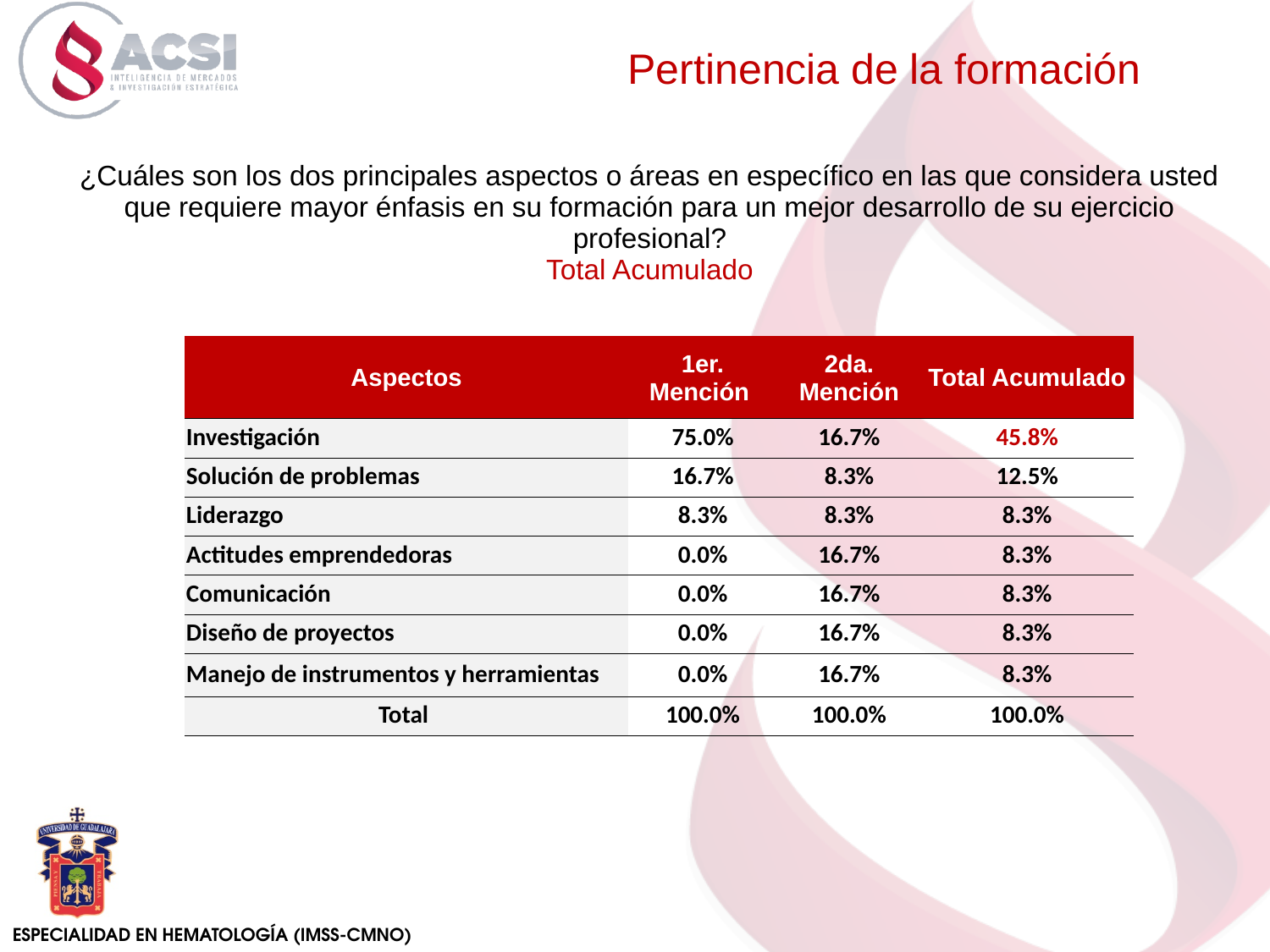

Pertinencia de la formación
¿Cuáles son los dos principales aspectos o áreas en específico en las que considera usted que requiere mayor énfasis en su formación para un mejor desarrollo de su ejercicio profesional?
Total Acumulado
| Aspectos | 1er. Mención | 2da. Mención | Total Acumulado |
| --- | --- | --- | --- |
| Investigación | 75.0% | 16.7% | 45.8% |
| Solución de problemas | 16.7% | 8.3% | 12.5% |
| Liderazgo | 8.3% | 8.3% | 8.3% |
| Actitudes emprendedoras | 0.0% | 16.7% | 8.3% |
| Comunicación | 0.0% | 16.7% | 8.3% |
| Diseño de proyectos | 0.0% | 16.7% | 8.3% |
| Manejo de instrumentos y herramientas | 0.0% | 16.7% | 8.3% |
| Total | 100.0% | 100.0% | 100.0% |